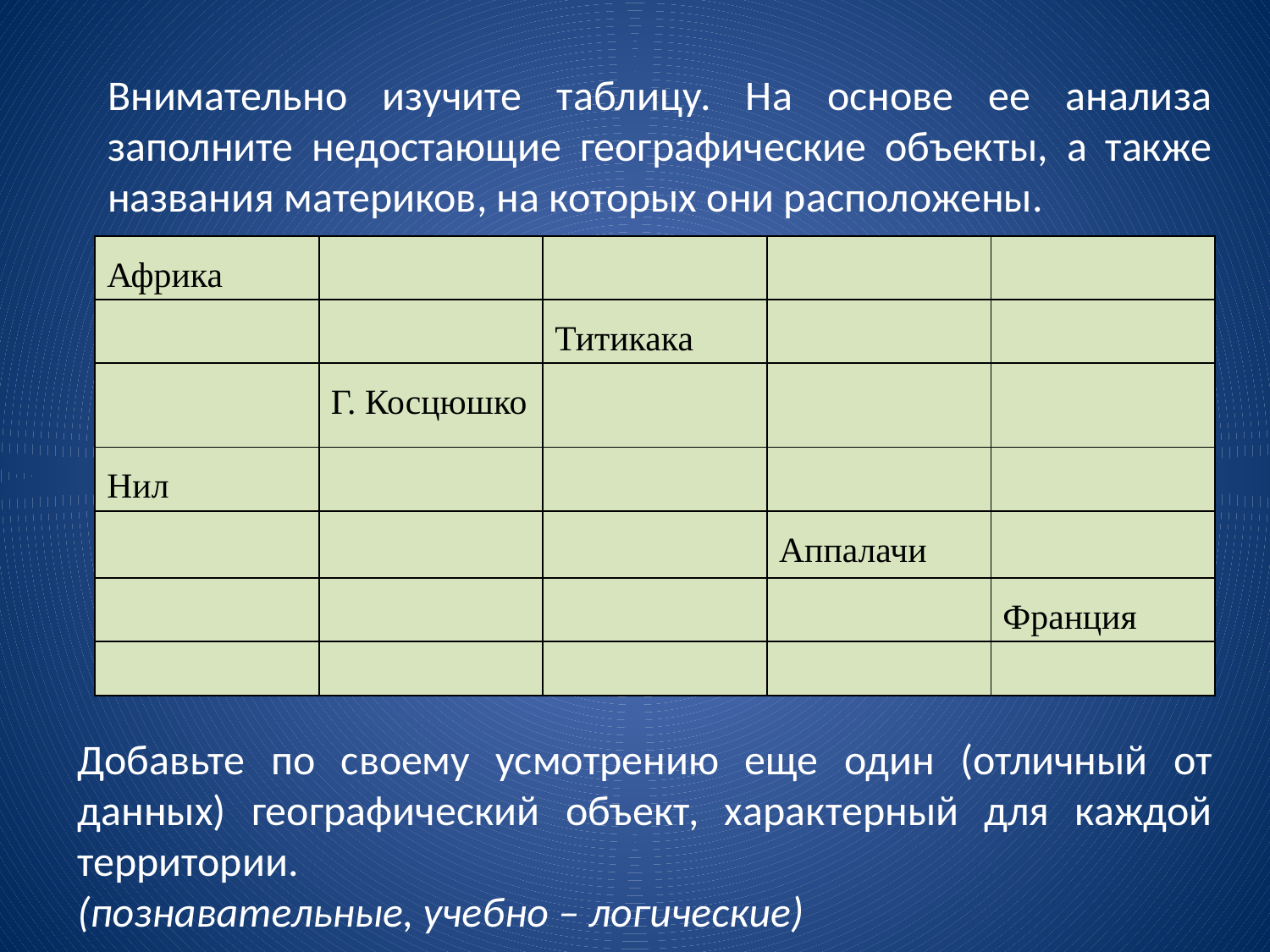

Внимательно изучите таблицу. На основе ее анализа заполните недостающие географические объекты, а также названия материков, на которых они расположены.
| Африка |  |  |  |  |
| --- | --- | --- | --- | --- |
|  |  | Титикака |  |  |
|  | Г. Косцюшко |  |  |  |
| Нил |  |  |  |  |
|  |  |  | Аппалачи |  |
|  |  |  |  | Франция |
|  |  |  |  |  |
Добавьте по своему усмотрению еще один (отличный от данных) географический объект, характерный для каждой территории.
(познавательные, учебно – логические)